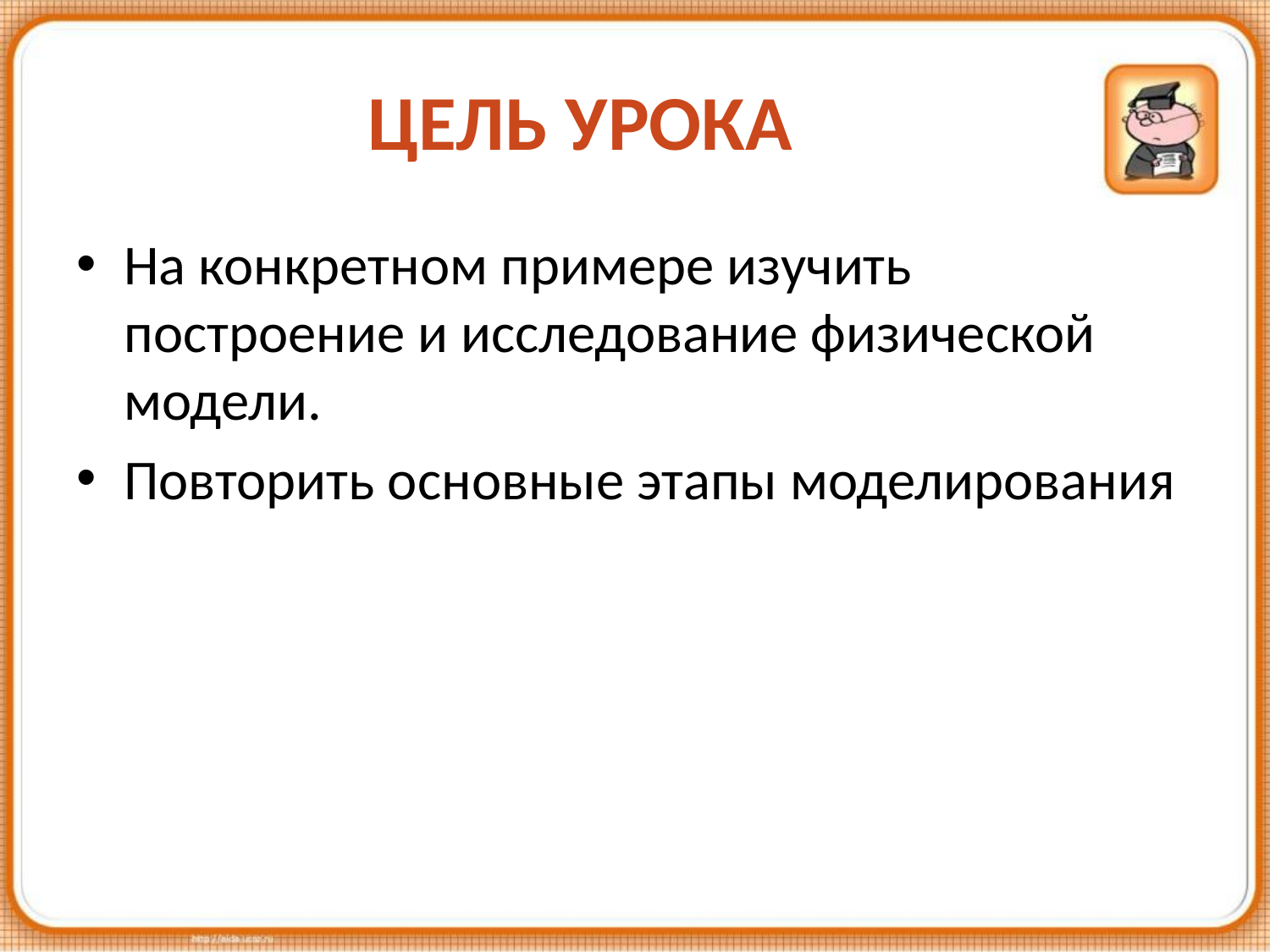

# ЦЕЛЬ УРОКА
На конкретном примере изучить построение и исследование физической модели.
Повторить основные этапы моделирования